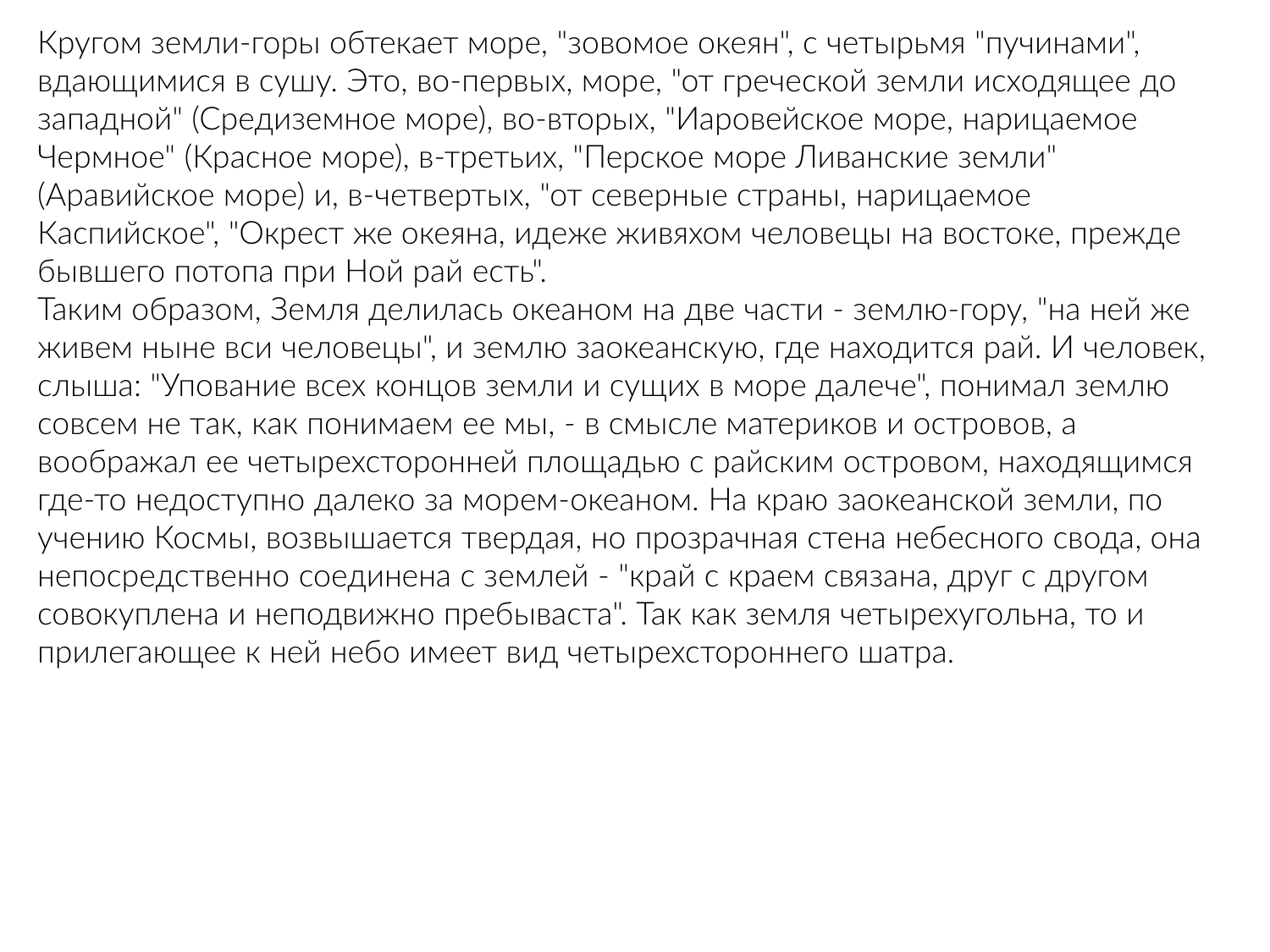

Кругом земли-горы обтекает море, "зовомое океян", с четырьмя "пучинами", вдающимися в сушу. Это, во-первых, море, "от греческой земли исходящее до западной" (Средиземное море), во-вторых, "Иаровейское море, нарицаемое Чермное" (Красное море), в-третьих, "Перское море Ливанские земли" (Аравийское море) и, в-четвертых, "от северные страны, нарицаемое Каспийское", "Окрест же океяна, идеже живяхом человецы на востоке, прежде бывшего потопа при Ной рай есть".
Таким образом, Земля делилась океаном на две части - землю-гору, "на ней же живем ныне вси человецы", и землю заокеанскую, где находится рай. И человек, слыша: "Упование всех концов земли и сущих в море далече", понимал землю совсем не так, как понимаем ее мы, - в смысле материков и островов, а воображал ее четырехсторонней площадью с райским островом, находящимся где-то недоступно далеко за морем-океаном. На краю заокеанской земли, по учению Космы, возвышается твердая, но прозрачная стена небесного свода, она непосредственно соединена с землей - "край с краем связана, друг с другом совокуплена и неподвижно пребываста". Так как земля четырехугольна, то и прилегающее к ней небо имеет вид четырехстороннего шатра.